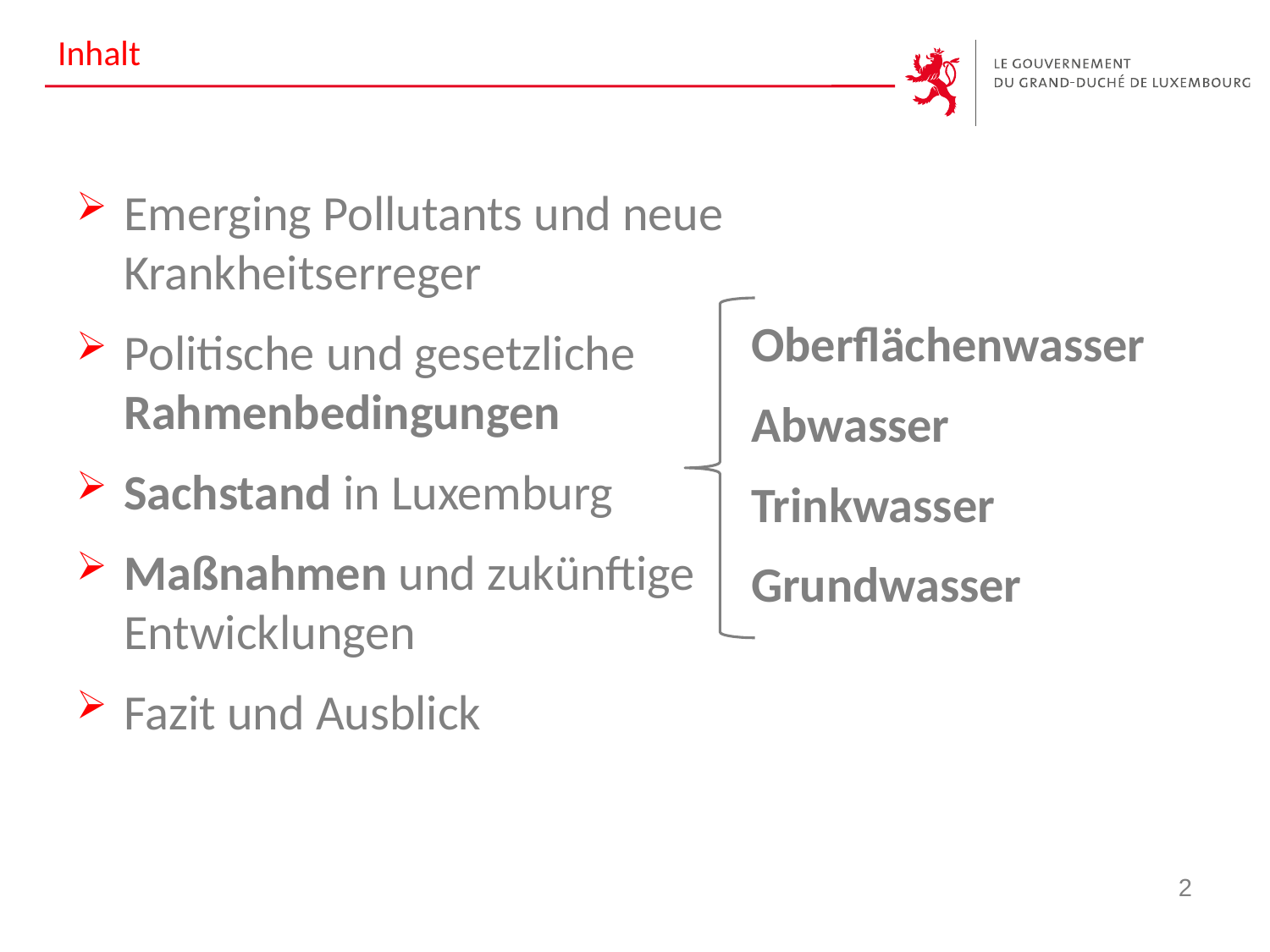

# Inhalt
Emerging Pollutants und neue Krankheitserreger
Politische und gesetzliche Rahmenbedingungen
Sachstand in Luxemburg
Maßnahmen und zukünftige Entwicklungen
Fazit und Ausblick

Oberflächenwasser
Abwasser
Trinkwasser
Grundwasser
2